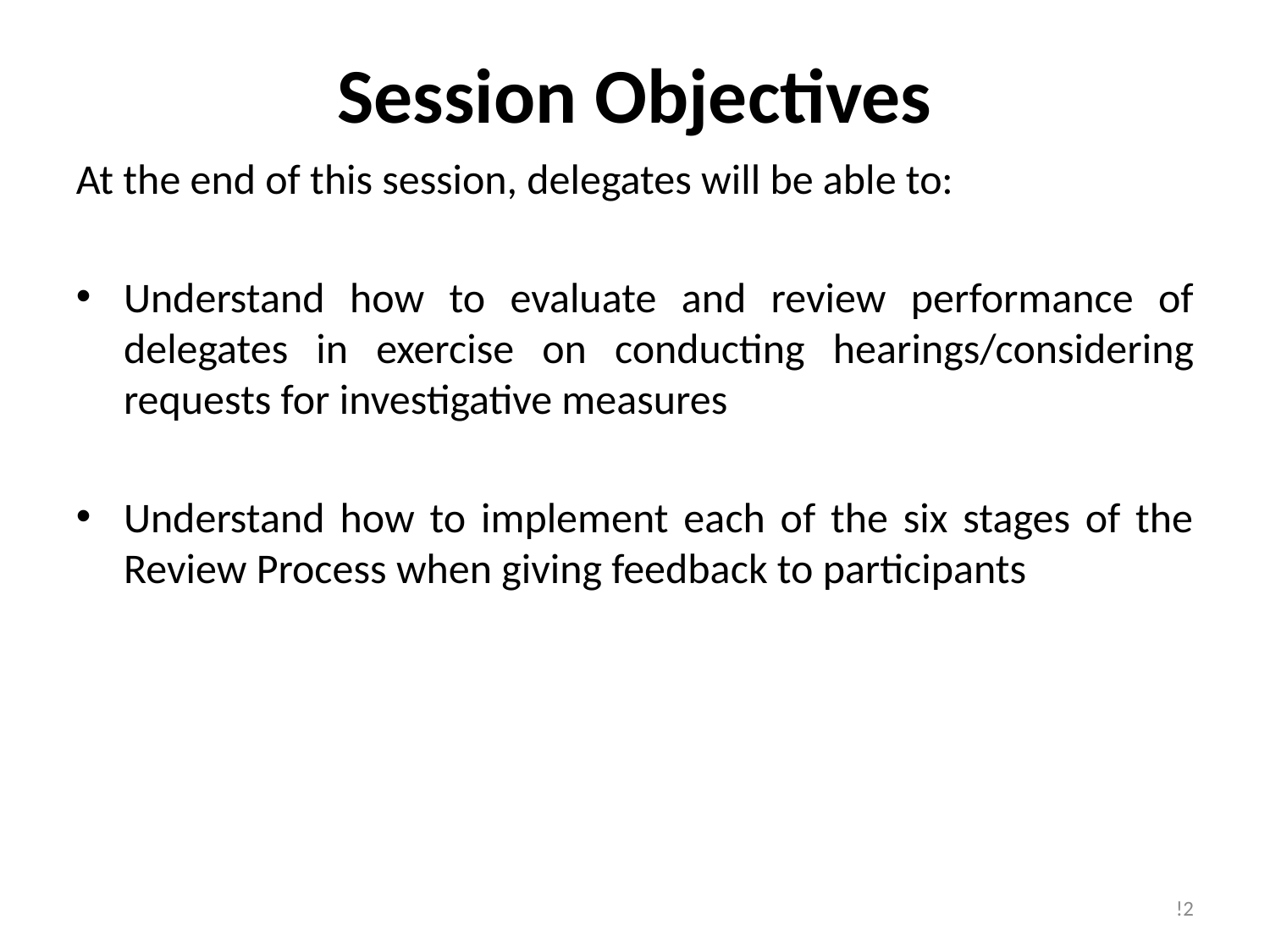

Session Objectives
At the end of this session, delegates will be able to:

Understand how to evaluate and review performance of delegates in exercise on conducting hearings/considering requests for investigative measures

Understand how to implement each of the six stages of the Review Process when giving feedback to participants
!2